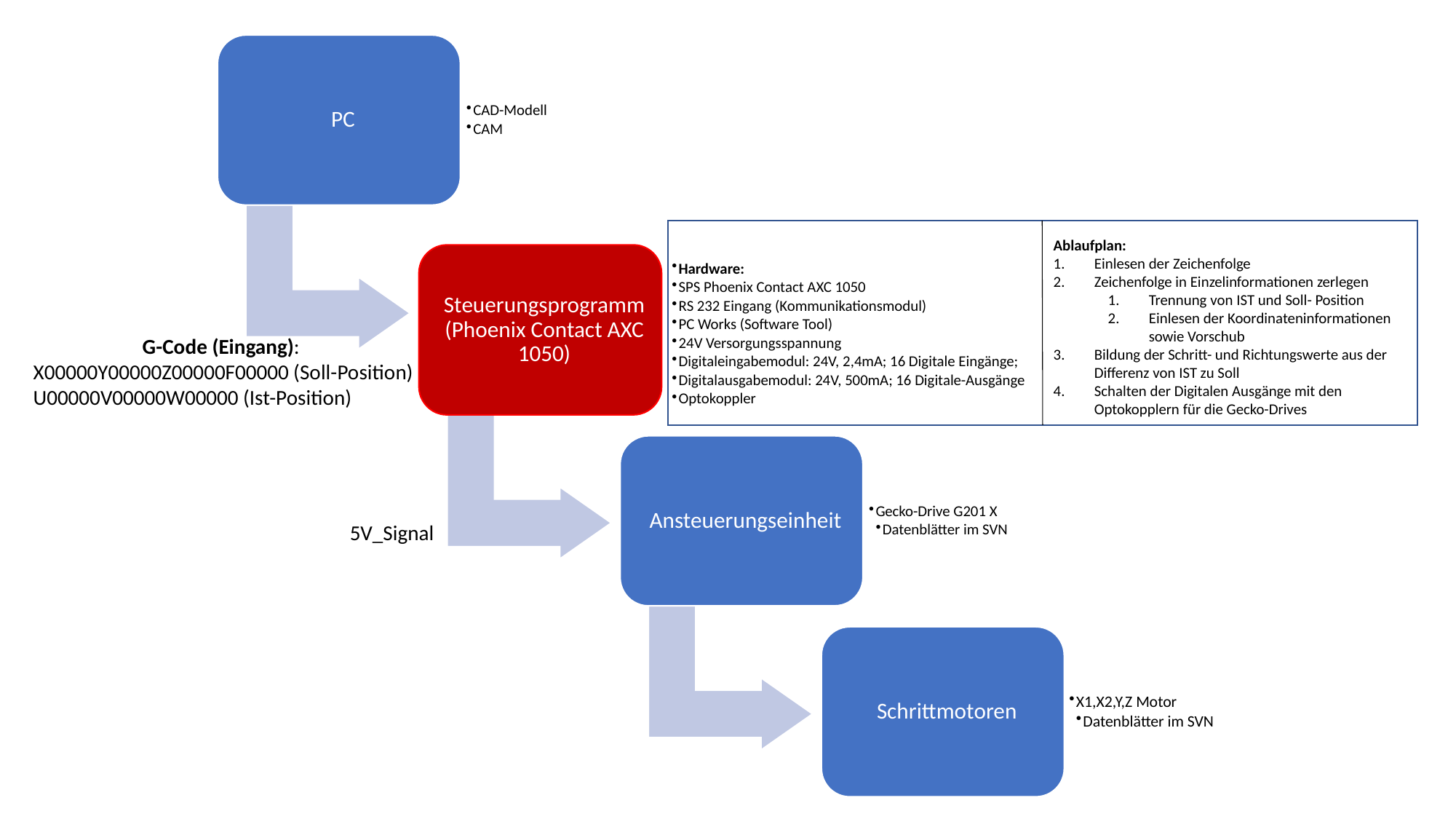

PC
CAD-Modell
CAM
Steuerungsprogramm (Phoenix Contact AXC 1050)
Hardware:
SPS Phoenix Contact AXC 1050
RS 232 Eingang (Kommunikationsmodul)
PC Works (Software Tool)
24V Versorgungsspannung
Digitaleingabemodul: 24V, 2,4mA; 16 Digitale Eingänge;
Digitalausgabemodul: 24V, 500mA; 16 Digitale-Ausgänge
Optokoppler
Ansteuerungseinheit
Gecko-Drive G201 X
Datenblätter im SVN
Schrittmotoren
X1,X2,Y,Z Motor
Datenblätter im SVN

Ablaufplan:
Einlesen der Zeichenfolge
Zeichenfolge in Einzelinformationen zerlegen
Trennung von IST und Soll- Position
Einlesen der Koordinateninformationen sowie Vorschub
Bildung der Schritt- und Richtungswerte aus der Differenz von IST zu Soll
Schalten der Digitalen Ausgänge mit den Optokopplern für die Gecko-Drives
	G-Code (Eingang):
X00000Y00000Z00000F00000 (Soll-Position)
U00000V00000W00000 (Ist-Position)

5V_Signal